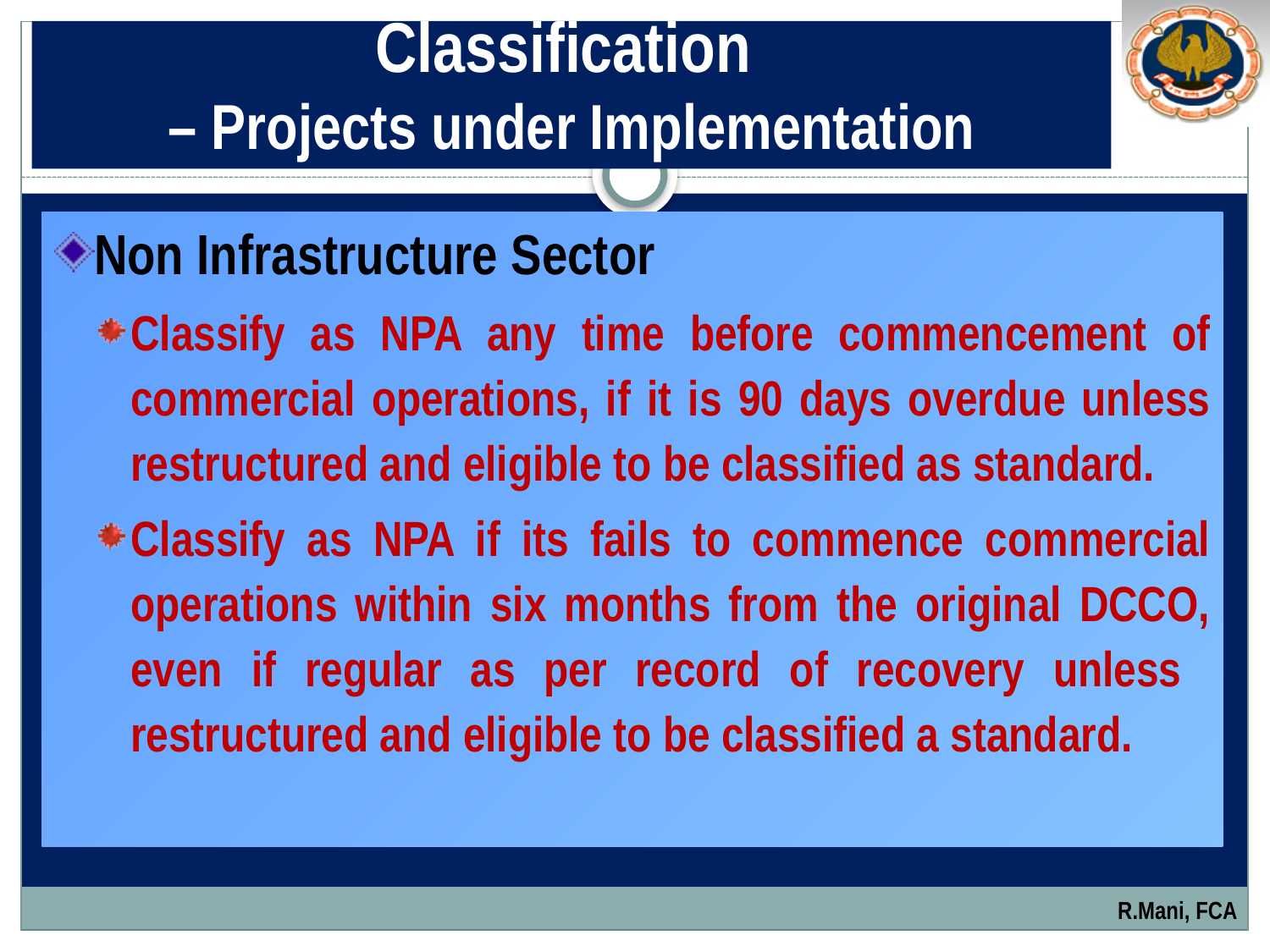

# Classification – Projects under Implementation
Non Infrastructure Sector
Classify as NPA any time before commencement of commercial operations, if it is 90 days overdue unless restructured and eligible to be classified as standard.
Classify as NPA if its fails to commence commercial operations within six months from the original DCCO, even if regular as per record of recovery unless  restructured and eligible to be classified a standard.